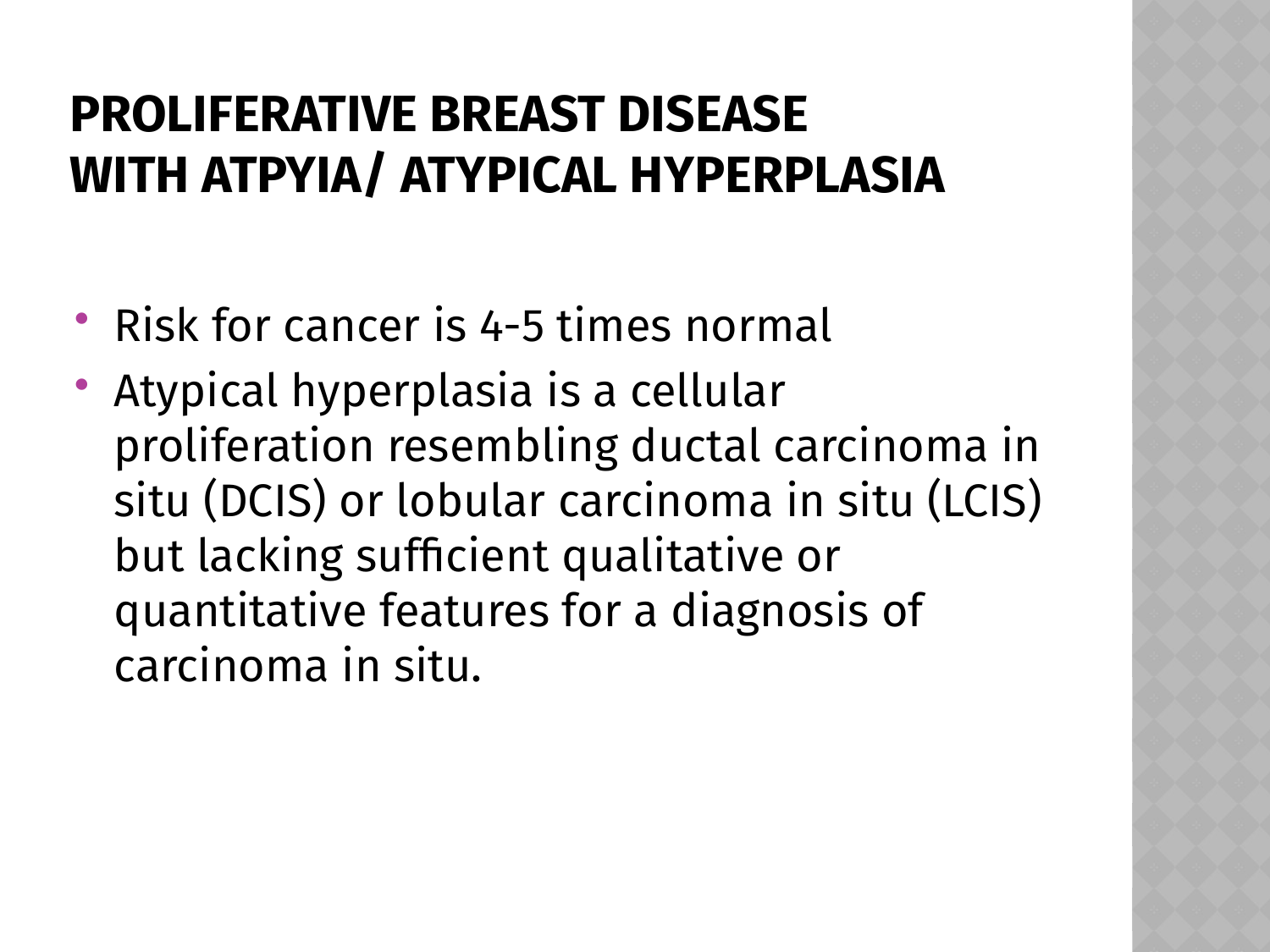

# Proliferative Breast Disease with Atpyia/ atypical hyperplasia

Risk for cancer is 4-5 times normal
Atypical hyperplasia is a cellular proliferation resembling ductal carcinoma in situ (DCIS) or lobular carcinoma in situ (LCIS) but lacking sufficient qualitative or quantitative features for a diagnosis of carcinoma in situ.